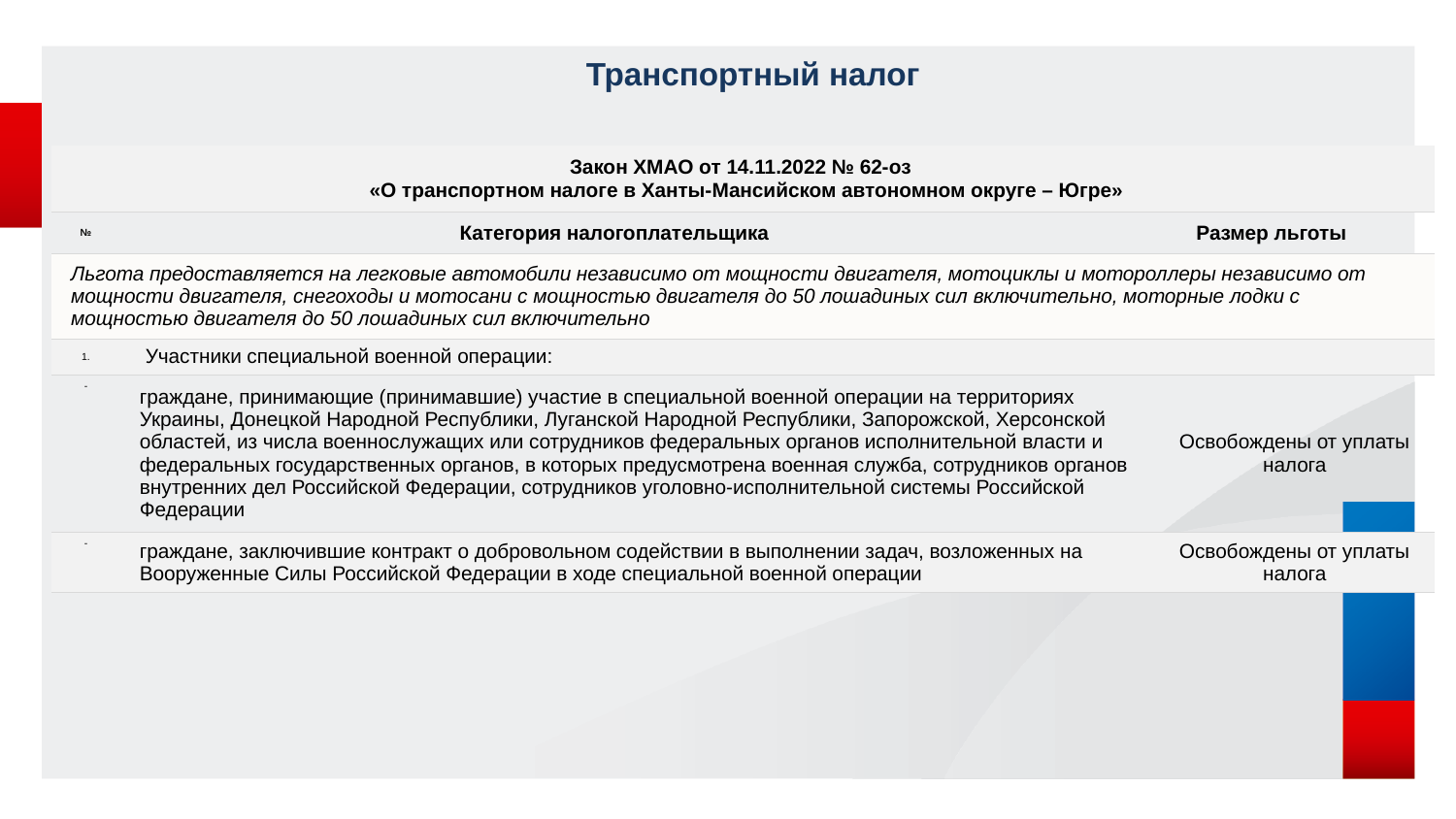

Транспортный налог
| Закон ХМАО от 14.11.2022 № 62-оз «О транспортном налоге в Ханты-Мансийском автономном округе – Югре» |  |  |  |
| --- | --- | --- | --- |
| № | Категория налогоплательщика | Размер льготы |  |
| Льгота предоставляется на легковые автомобили независимо от мощности двигателя, мотоциклы и мотороллеры независимо от мощности двигателя, снегоходы и мотосани с мощностью двигателя до 50 лошадиных сил включительно, моторные лодки с мощностью двигателя до 50 лошадиных сил включительно |  |  |  |
| 1. | Участники специальной военной операции: |  |  |
| - | граждане, принимающие (принимавшие) участие в специальной военной операции на территориях Украины, Донецкой Народной Республики, Луганской Народной Республики, Запорожской, Херсонской областей, из числа военнослужащих или сотрудников федеральных органов исполнительной власти и федеральных государственных органов, в которых предусмотрена военная служба, сотрудников органов внутренних дел Российской Федерации, сотрудников уголовно-исполнительной системы Российской Федерации |  | Освобождены от уплаты налога |
| - | граждане, заключившие контракт о добровольном содействии в выполнении задач, возложенных на Вооруженные Силы Российской Федерации в ходе специальной военной операции |  | Освобождены от уплаты налога |